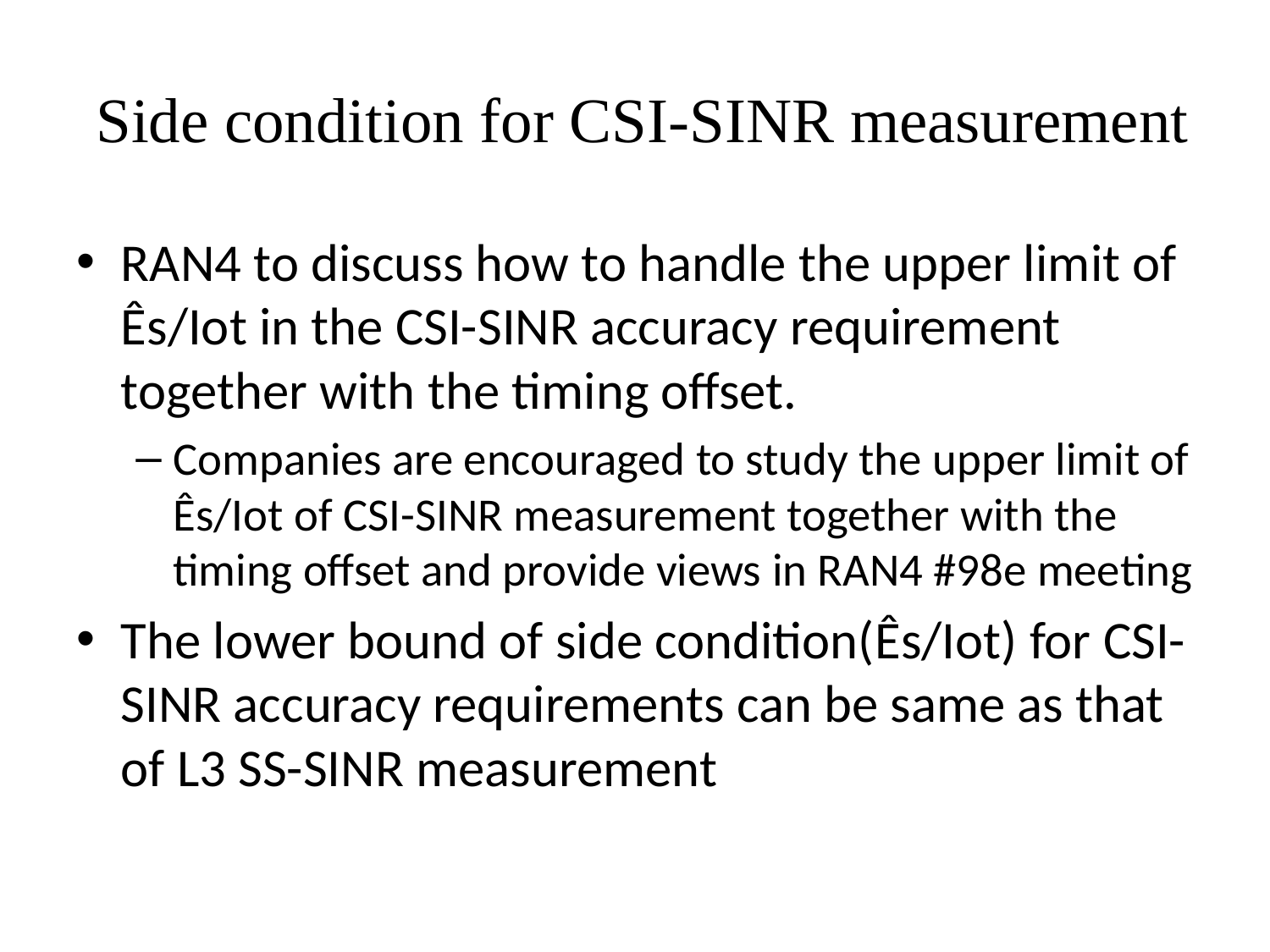

# Side condition for CSI-SINR measurement
RAN4 to discuss how to handle the upper limit of Ês/Iot in the CSI-SINR accuracy requirement together with the timing offset.
Companies are encouraged to study the upper limit of Ês/Iot of CSI-SINR measurement together with the timing offset and provide views in RAN4 #98e meeting
The lower bound of side condition(Ês/Iot) for CSI-SINR accuracy requirements can be same as that of L3 SS-SINR measurement